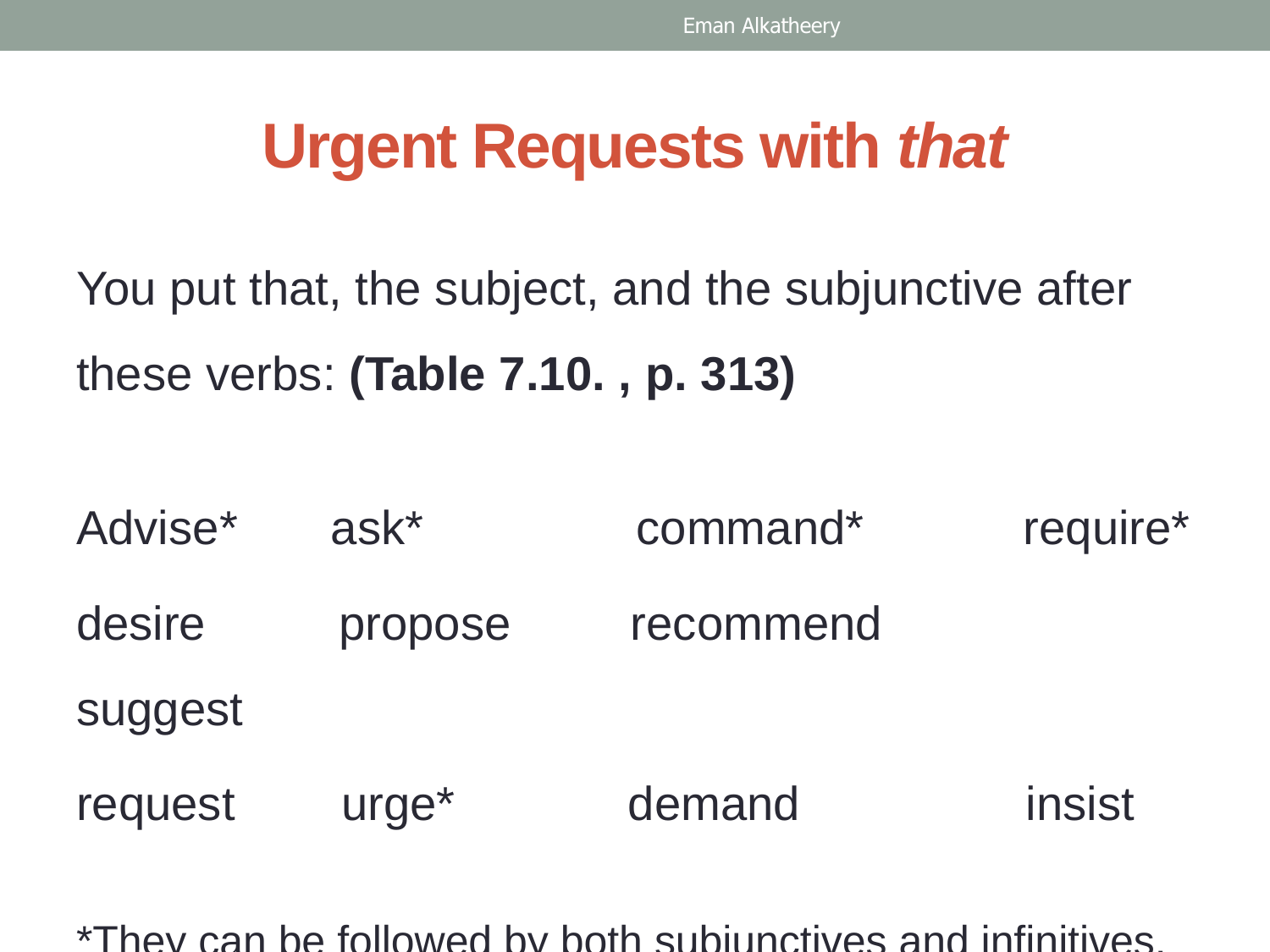

Eman Alkatheery
# Urgent Requests with that
You put that, the subject, and the subjunctive after these verbs: (Table 7.10. , p. 313)

Advise*       ask*                command*            require*
desire          propose         recommend           suggest
request        urge*             demand                 insist

*They can be followed by both subjunctives and infinitives.